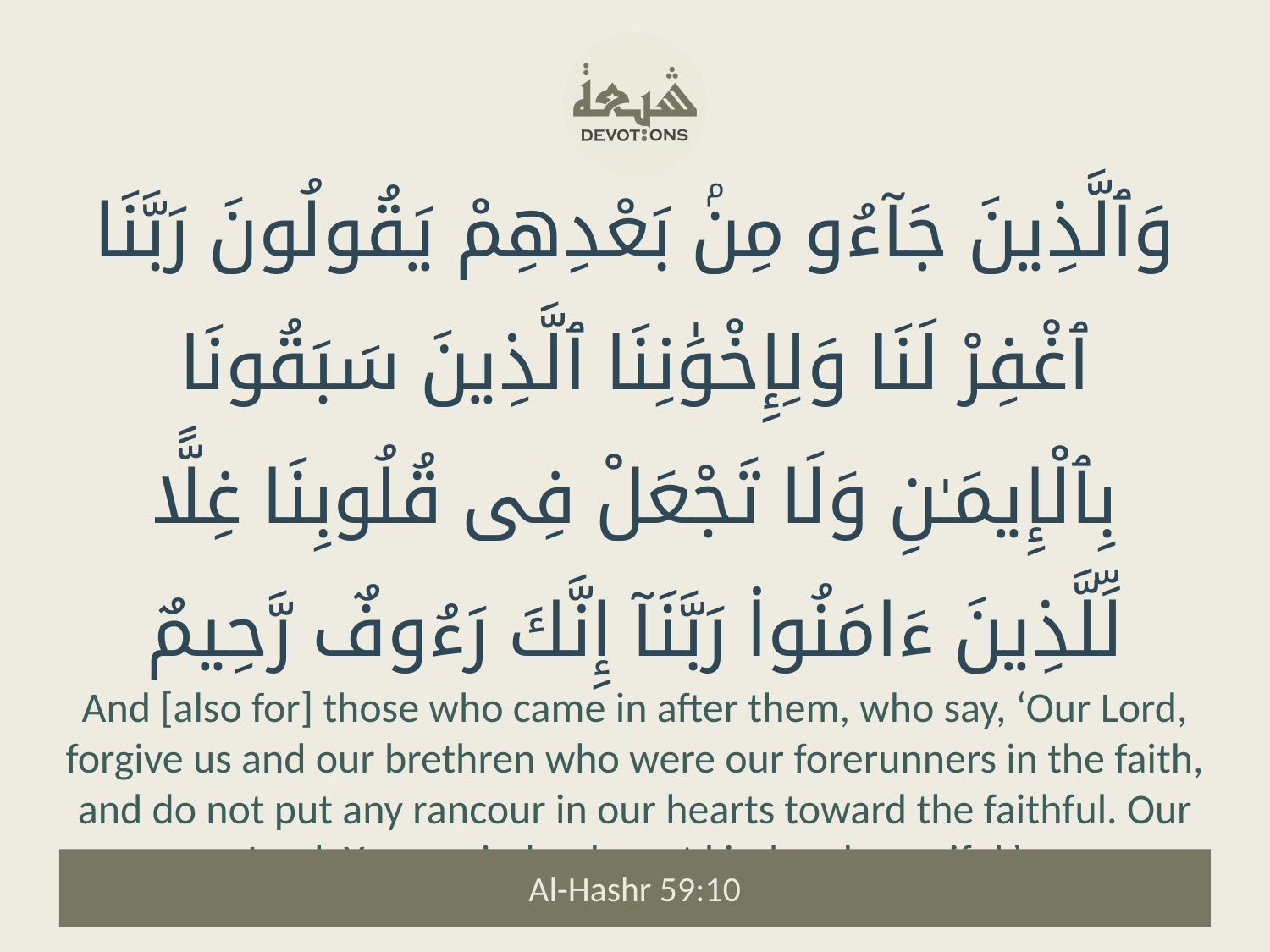

وَٱلَّذِينَ جَآءُو مِنۢ بَعْدِهِمْ يَقُولُونَ رَبَّنَا ٱغْفِرْ لَنَا وَلِإِخْوَٰنِنَا ٱلَّذِينَ سَبَقُونَا بِٱلْإِيمَـٰنِ وَلَا تَجْعَلْ فِى قُلُوبِنَا غِلًّا لِّلَّذِينَ ءَامَنُوا۟ رَبَّنَآ إِنَّكَ رَءُوفٌ رَّحِيمٌ
And [also for] those who came in after them, who say, ‘Our Lord, forgive us and our brethren who were our forerunners in the faith, and do not put any rancour in our hearts toward the faithful. Our Lord, You are indeed most kind and merciful.’
Al-Hashr 59:10